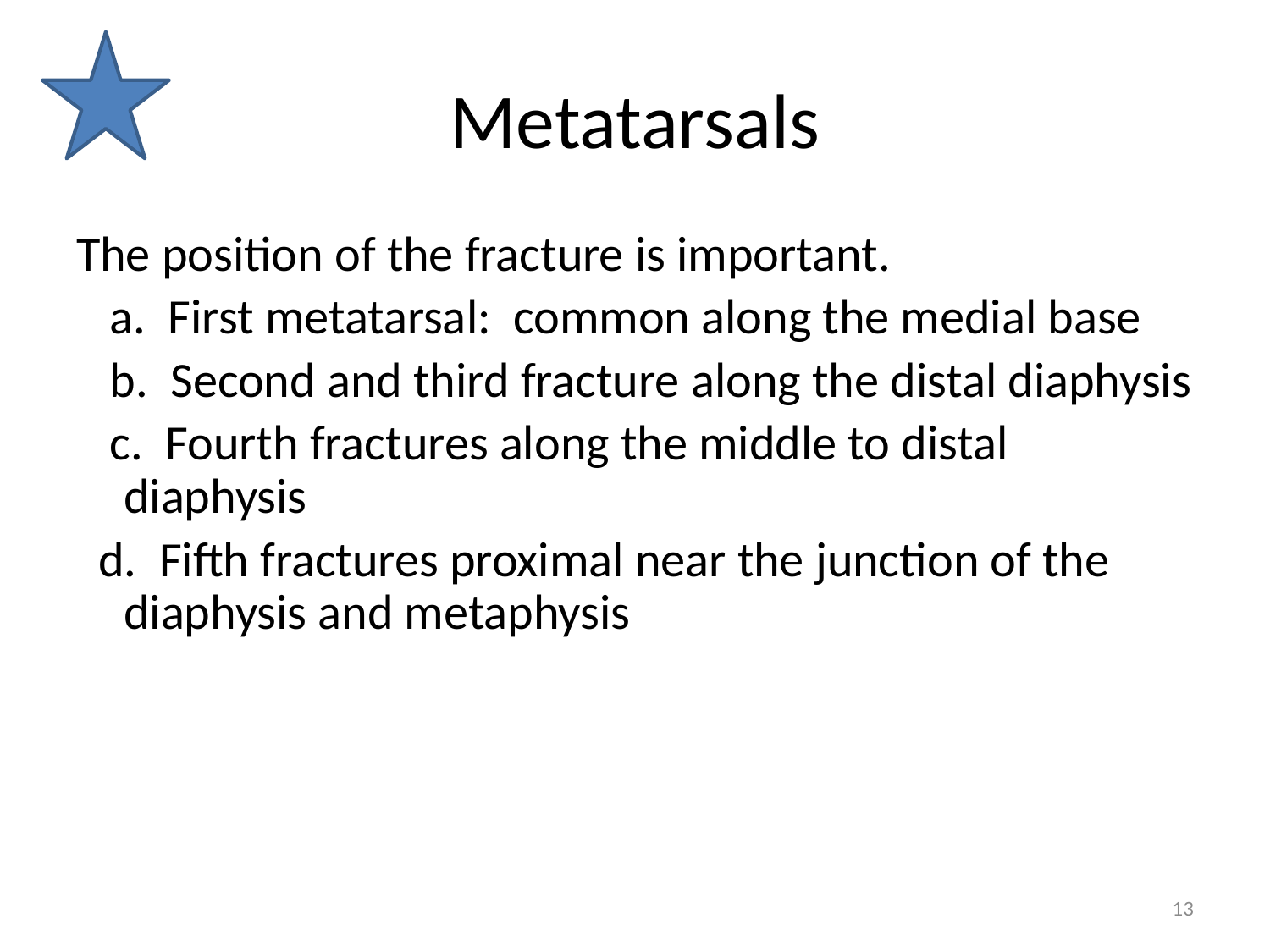

# Metatarsals
The position of the fracture is important.
   a.  First metatarsal:  common along the medial base
   b.  Second and third fracture along the distal diaphysis
   c.  Fourth fractures along the middle to distal diaphysis
  d.  Fifth fractures proximal near the junction of the diaphysis and metaphysis
13